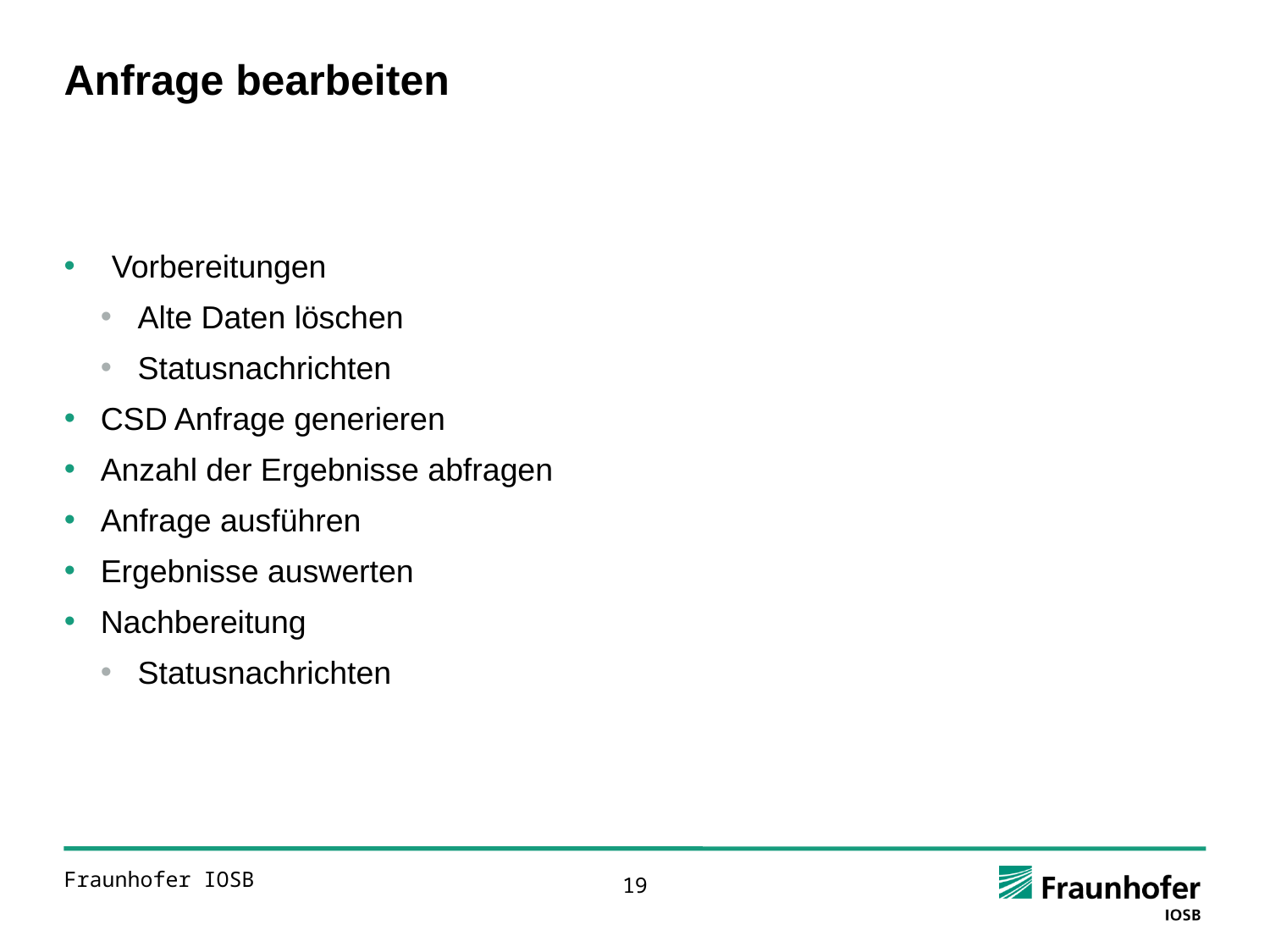

# Anfrage bearbeiten
Vorbereitungen
Alte Daten löschen
Statusnachrichten
CSD Anfrage generieren
Anzahl der Ergebnisse abfragen
Anfrage ausführen
Ergebnisse auswerten
Nachbereitung
Statusnachrichten